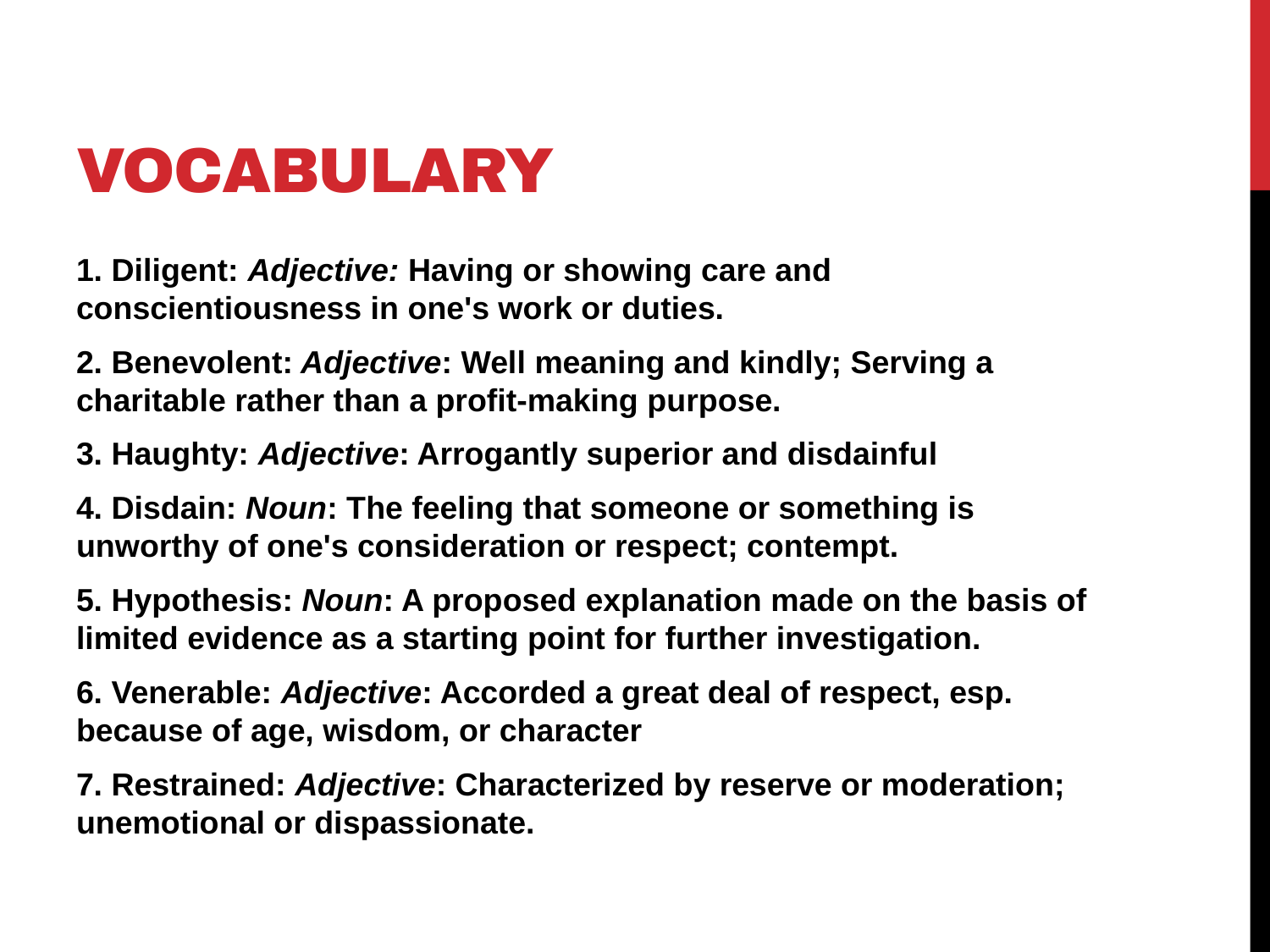

# Vocabulary
1. Diligent: Adjective: Having or showing care and conscientiousness in one's work or duties.
2. Benevolent: Adjective: Well meaning and kindly; Serving a charitable rather than a profit-making purpose.
3. Haughty: Adjective: Arrogantly superior and disdainful
4. Disdain: Noun: The feeling that someone or something is unworthy of one's consideration or respect; contempt.
5. Hypothesis: Noun: A proposed explanation made on the basis of limited evidence as a starting point for further investigation.
6. Venerable: Adjective: Accorded a great deal of respect, esp. because of age, wisdom, or character
7. Restrained: Adjective: Characterized by reserve or moderation; unemotional or dispassionate.